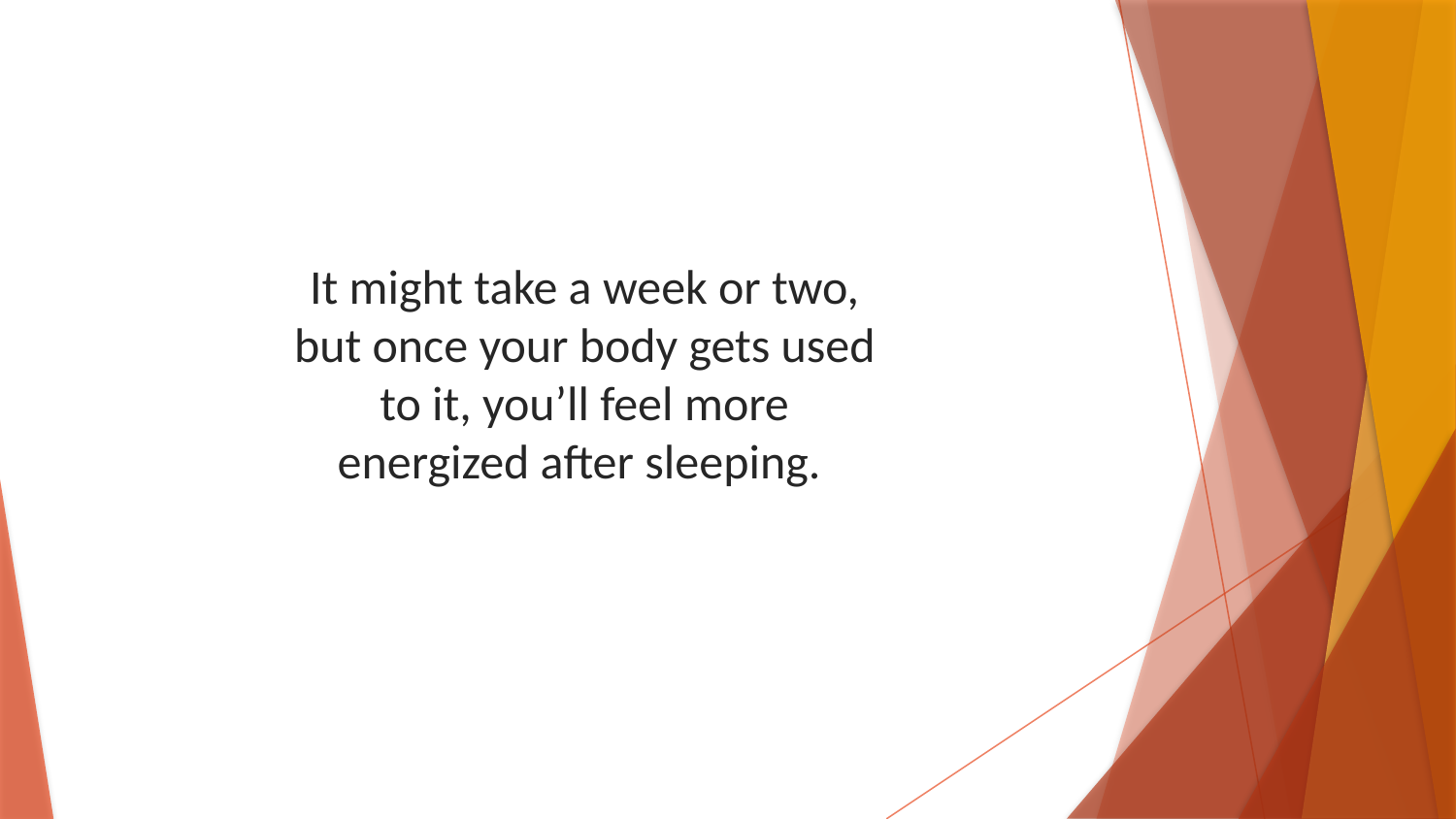

It might take a week or two, but once your body gets used to it, you’ll feel more energized after sleeping.